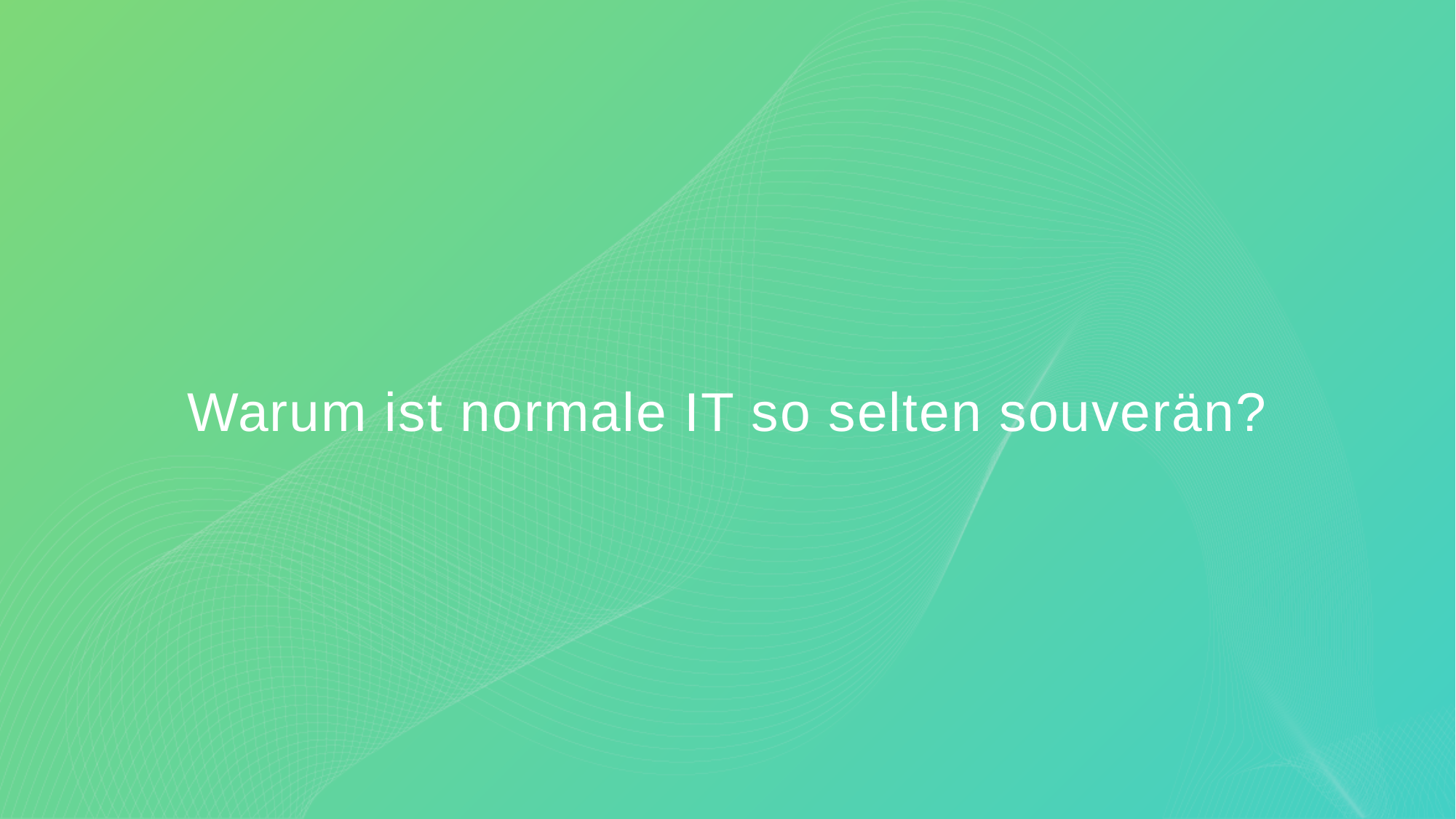

# Warum ist normale IT so selten souverän?